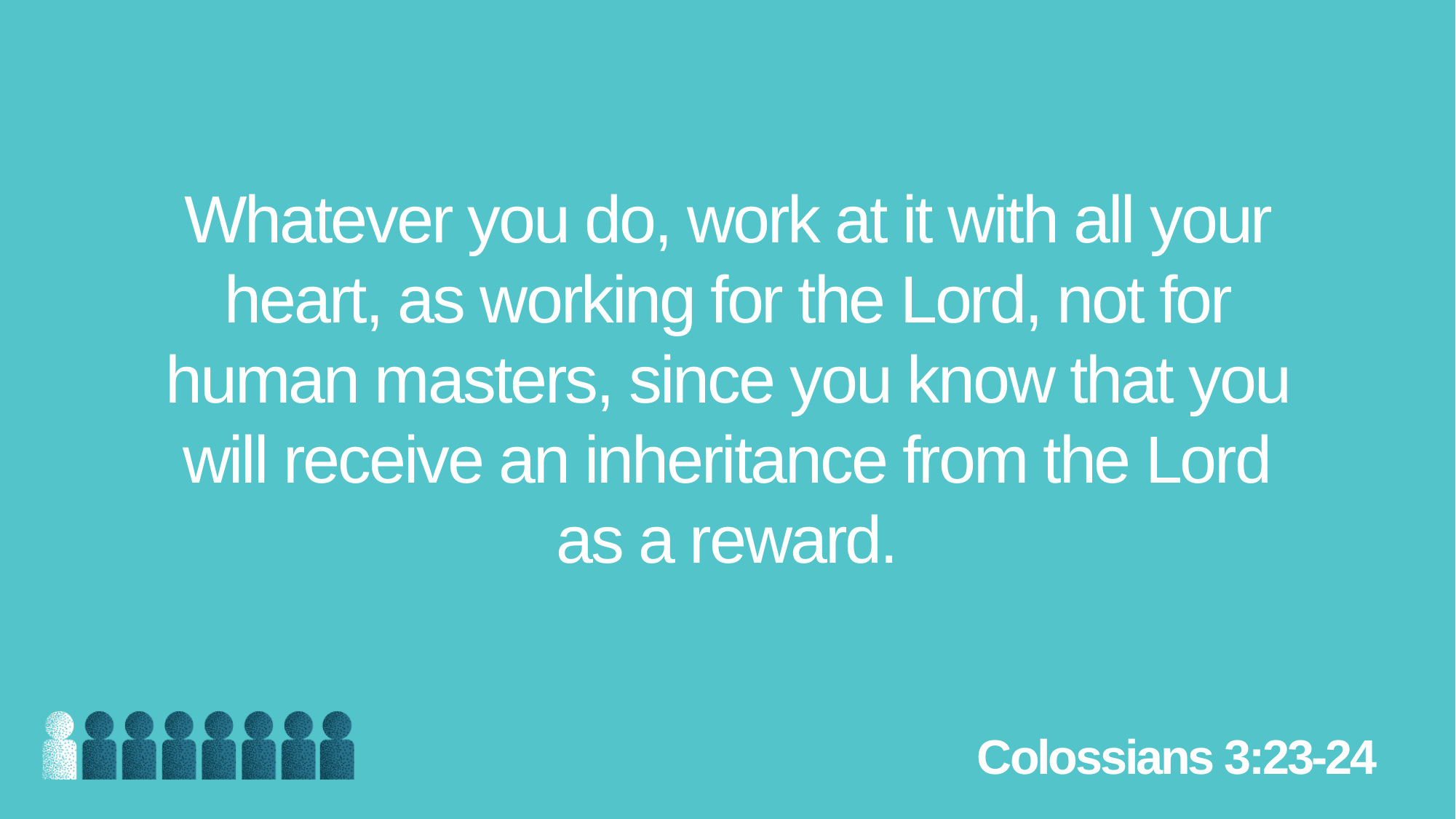

Whatever you do, work at it with all your heart, as working for the Lord, not for human masters, since you know that you will receive an inheritance from the Lord
as a reward.
Colossians 3:23-24